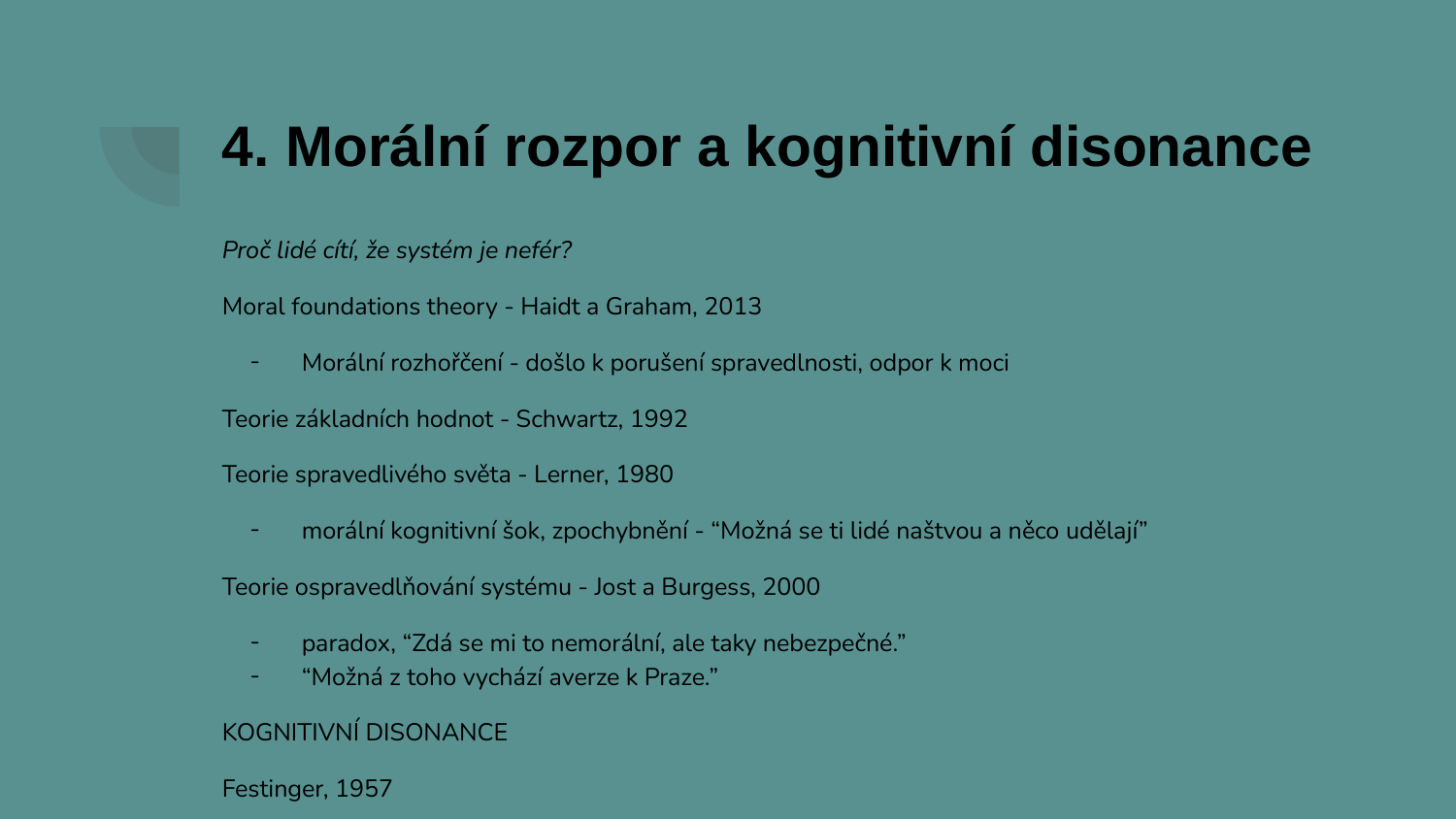

# 4. Morální rozpor a kognitivní disonance
Proč lidé cítí, že systém je nefér?
Moral foundations theory - Haidt a Graham, 2013
Morální rozhořčení - došlo k porušení spravedlnosti, odpor k moci
Teorie základních hodnot - Schwartz, 1992
Teorie spravedlivého světa - Lerner, 1980
morální kognitivní šok, zpochybnění - “Možná se ti lidé naštvou a něco udělají”
Teorie ospravedlňování systému - Jost a Burgess, 2000
paradox, “Zdá se mi to nemorální, ale taky nebezpečné.”
“Možná z toho vychází averze k Praze.”
KOGNITIVNÍ DISONANCE
Festinger, 1957